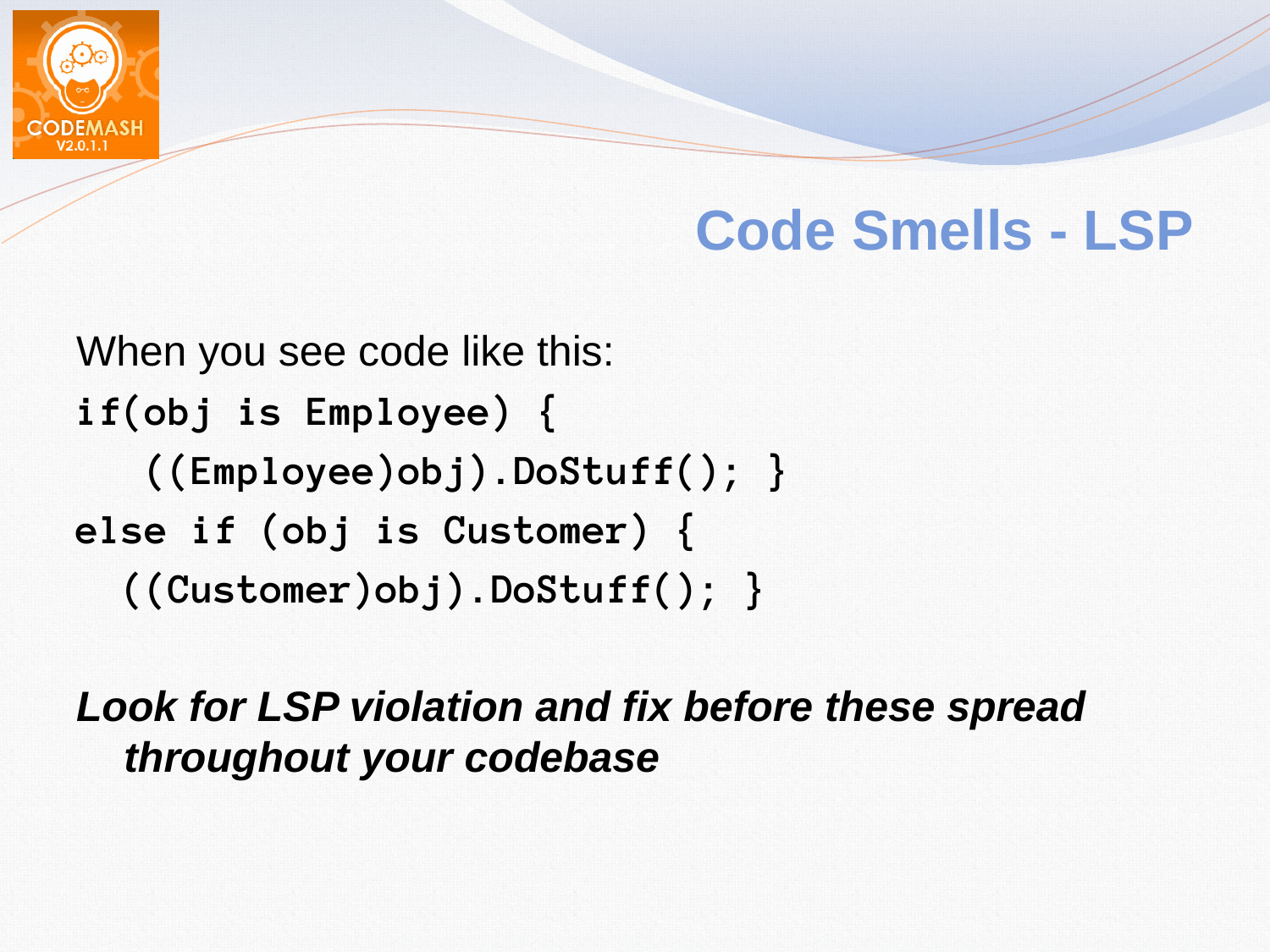

# Code Smells - LSP
When you see code like this:
if(obj is Employee) {
   ((Employee)obj).DoStuff(); }
else if (obj is Customer) {
  ((Customer)obj).DoStuff(); }

Look for LSP violation and fix before these spread throughout your codebase